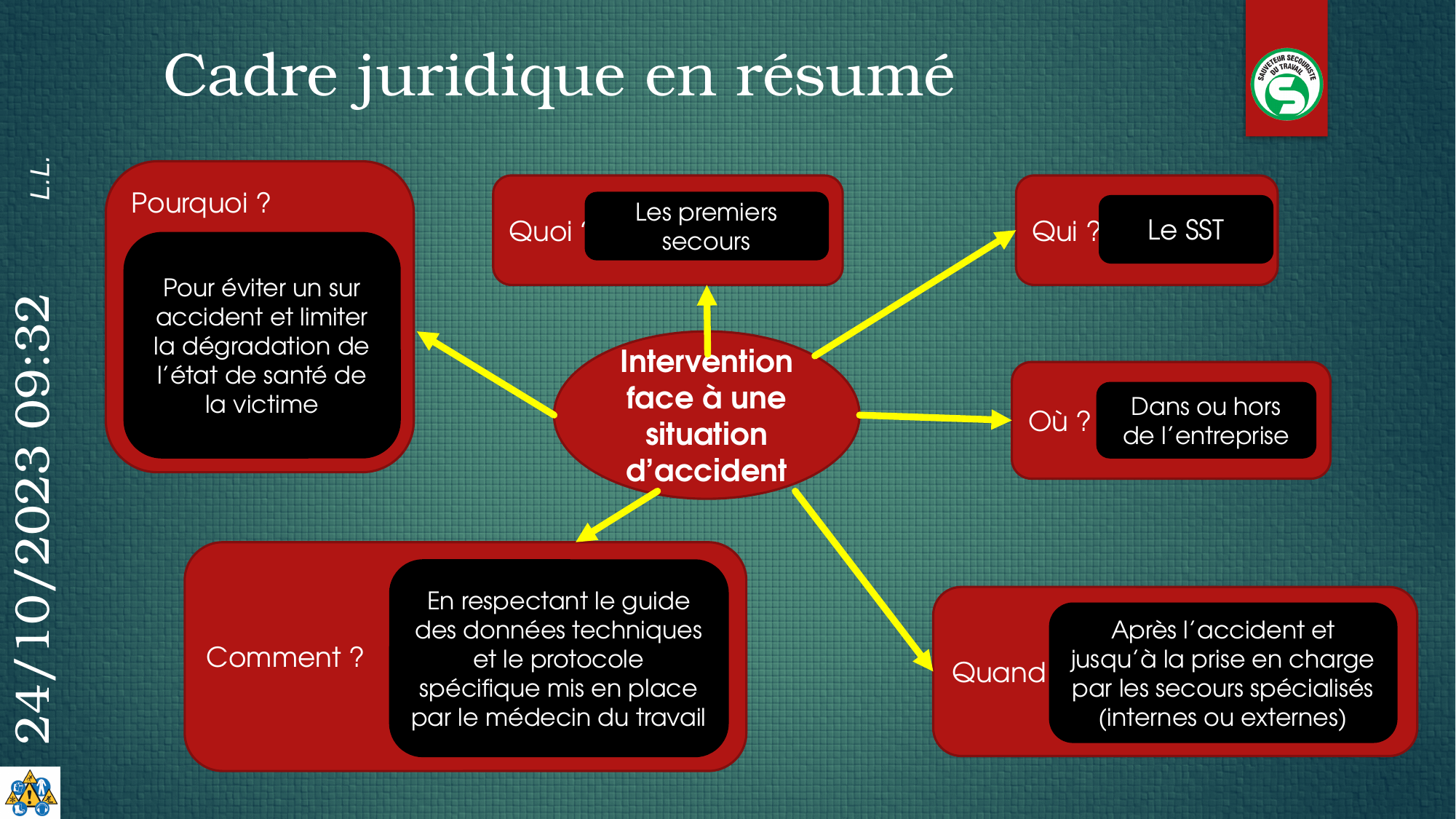

Cadre juridique en résumé
Pourquoi ?
Quoi ?
Qui ?
Les premiers secours
Le SST
Pour éviter un sur accident et limiter la dégradation de l’état de santé de la victime
Intervention face à une situation d’accident
Où ?
Dans ou hors de l’entreprise
Comment ?
En respectant le guide des données techniques et le protocole spécifique mis en place par le médecin du travail
Quand ?
Après l’accident et jusqu’à la prise en charge par les secours spécialisés (internes ou externes)